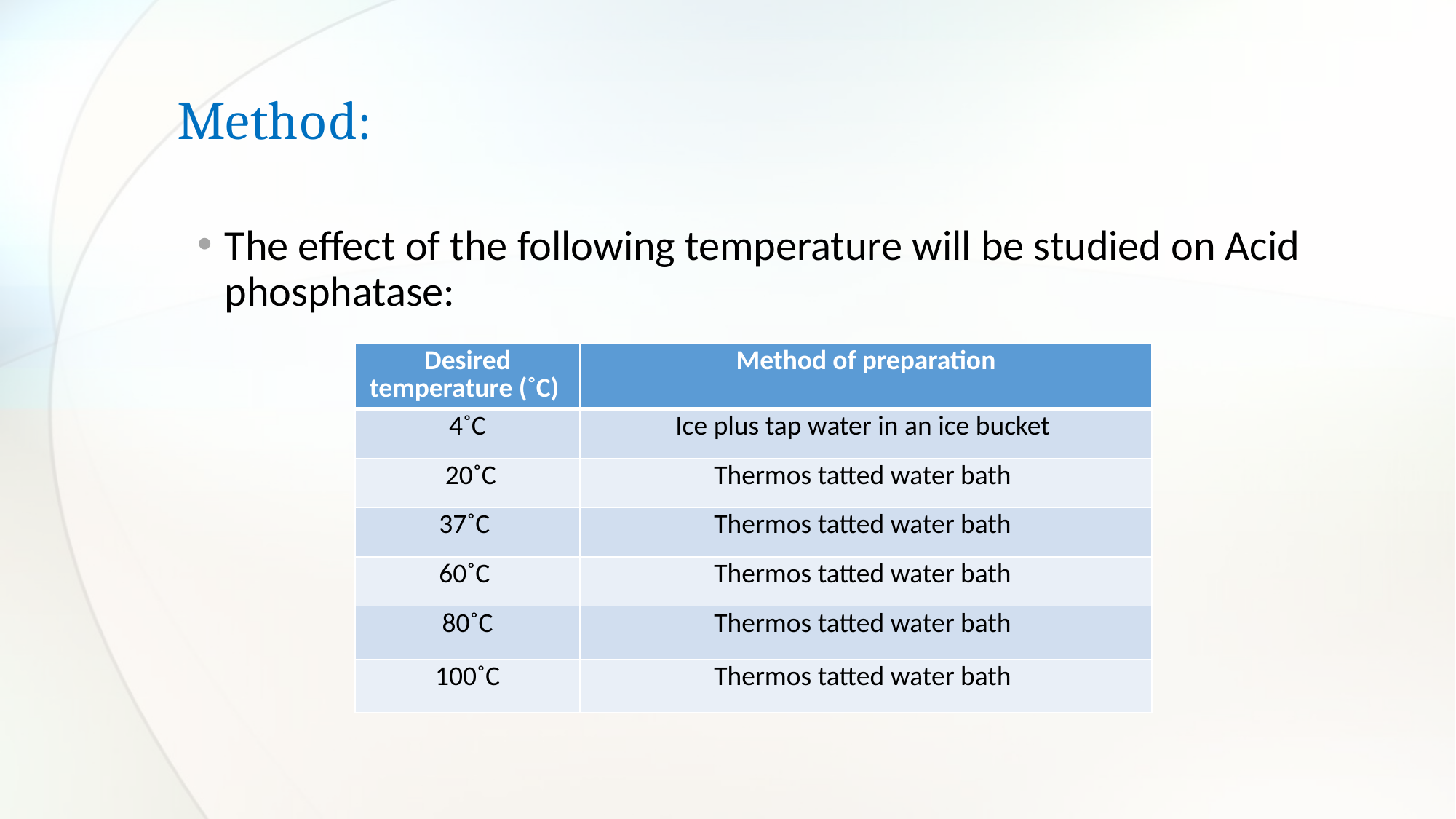

# Method:
The effect of the following temperature will be studied on Acid phosphatase:

| Desired temperature (˚C) | Method of preparation |
| --- | --- |
| 4˚C | Ice plus tap water in an ice bucket |
| 20˚C | Thermos tatted water bath |
| 37˚C | Thermos tatted water bath |
| 60˚C | Thermos tatted water bath |
| 80˚C | Thermos tatted water bath |
| 100˚C | Thermos tatted water bath |